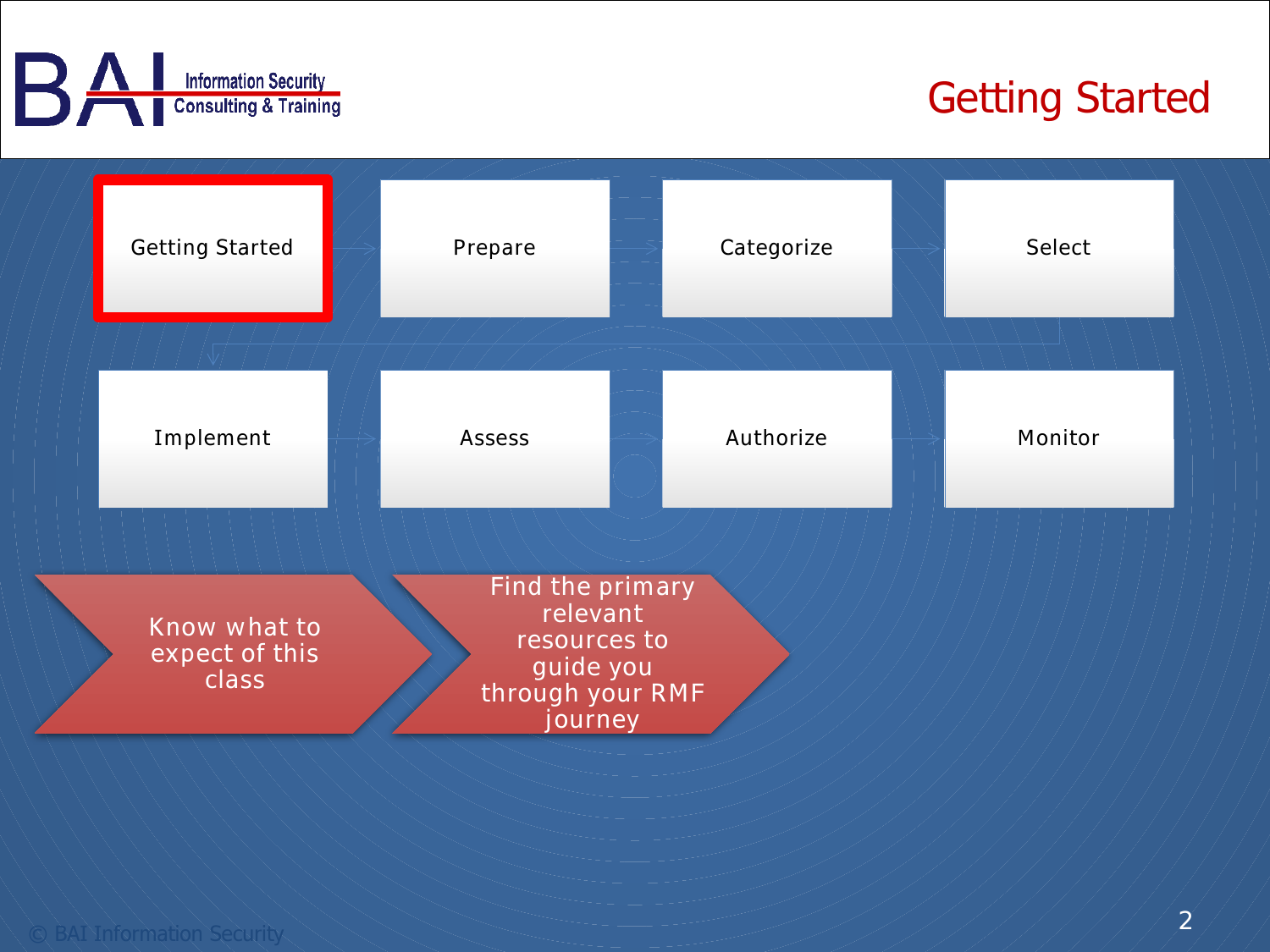

# Getting Started

Getting Started

Prepare

Categorize

Select

Implement

Assess

Authorize
Monitor
Know what to expect of this class
Find the primary relevant resources to guide you through your RMF journey